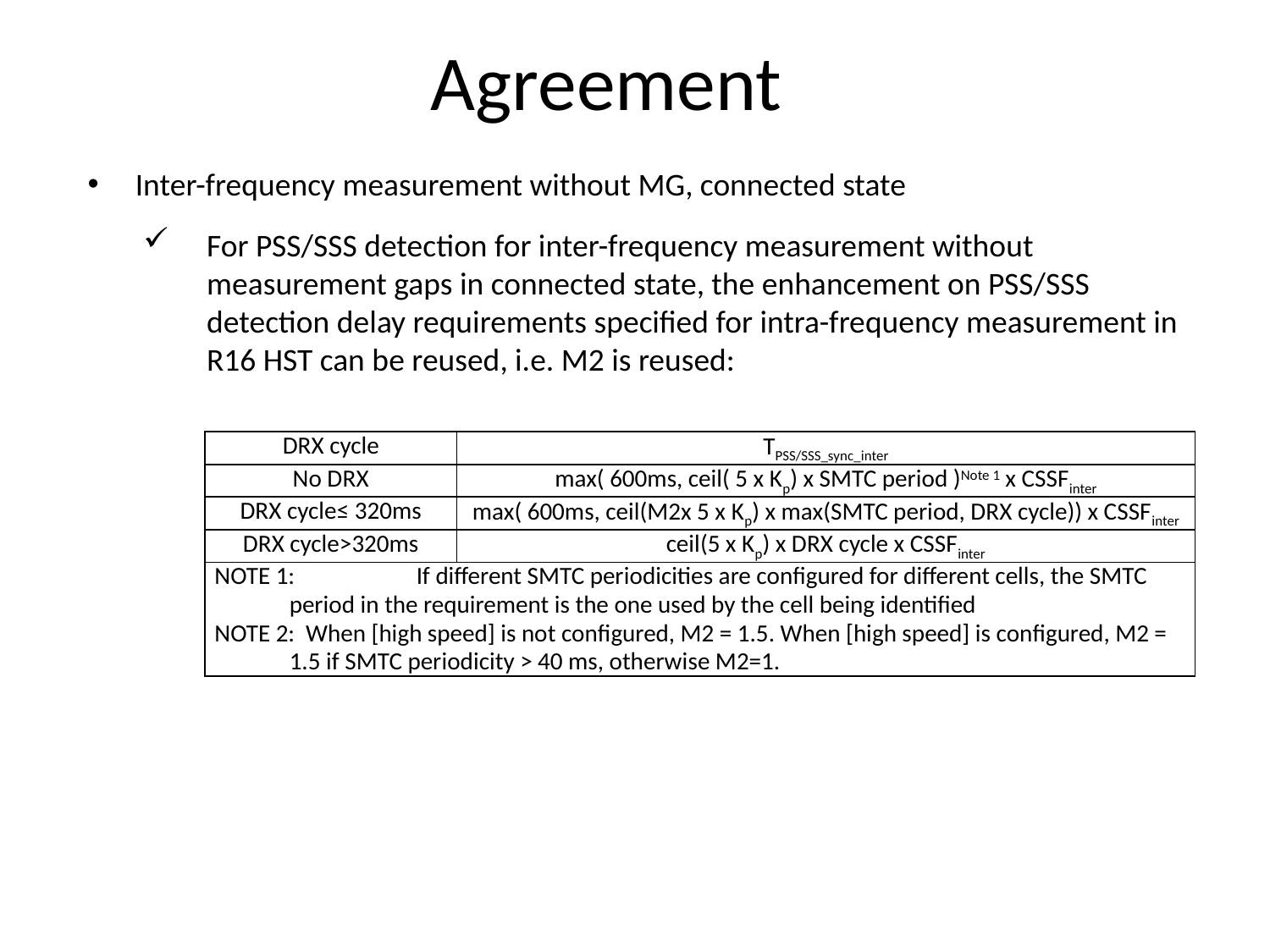

# Agreement
Inter-frequency measurement without MG, connected state
For PSS/SSS detection for inter-frequency measurement without measurement gaps in connected state, the enhancement on PSS/SSS detection delay requirements specified for intra-frequency measurement in R16 HST can be reused, i.e. M2 is reused:

| DRX cycle | TPSS/SSS\_sync\_inter |
| --- | --- |
| No DRX | max( 600ms, ceil( 5 x Kp) x SMTC period )Note 1 x CSSFinter |
| DRX cycle≤ 320ms | max( 600ms, ceil(M2x 5 x Kp) x max(SMTC period, DRX cycle)) x CSSFinter |
| DRX cycle>320ms | ceil(5 x Kp) x DRX cycle x CSSFinter |
| NOTE 1: If different SMTC periodicities are configured for different cells, the SMTC period in the requirement is the one used by the cell being identified NOTE 2: When [high speed] is not configured, M2 = 1.5. When [high speed] is configured, M2 = 1.5 if SMTC periodicity > 40 ms, otherwise M2=1. |  |